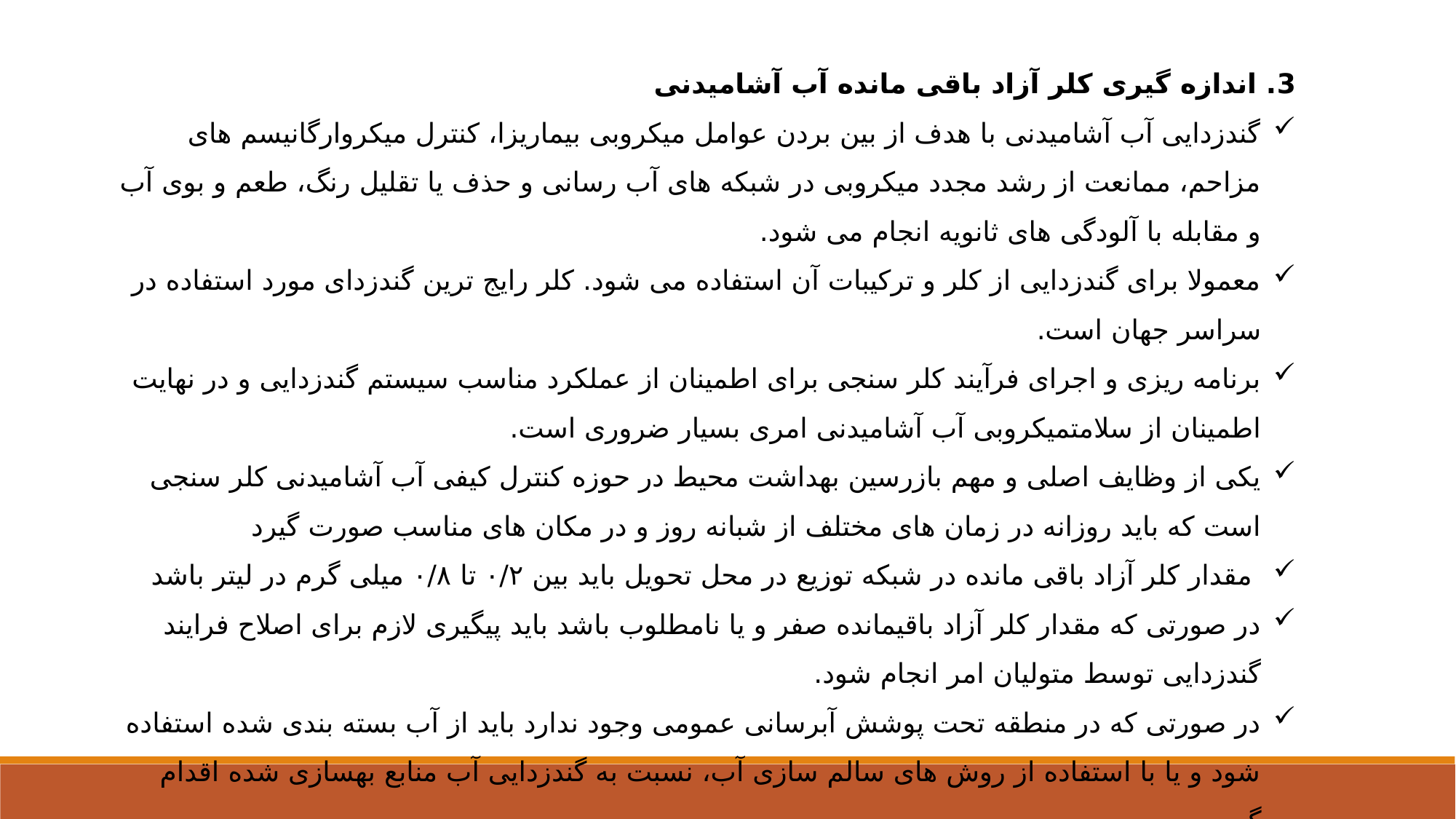

3. اندازه گیری کلر آزاد باقی مانده آب آشامیدنی
گندزدایی آب آشامیدنی با هدف از بین بردن عوامل میکروبی بیماریزا، کنترل میکروارگانیسم های مزاحم، ممانعت از رشد مجدد میکروبی در شبکه های آب رسانی و حذف یا تقلیل رنگ، طعم و بوی آب و مقابله با آلودگی های ثانویه انجام می شود.
معمولا برای گندزدایی از کلر و ترکیبات آن استفاده می شود. کلر رایج ترین گندزدای مورد استفاده در سراسر جهان است.
برنامه ریزی و اجرای فرآیند کلر سنجی برای اطمینان از عملکرد مناسب سیستم گندزدایی و در نهایت اطمینان از سلامتمیکروبی آب آشامیدنی امری بسیار ضروری است.
یکی از وظایف اصلی و مهم بازرسین بهداشت محیط در حوزه کنترل کیفی آب آشامیدنی کلر سنجی است که باید روزانه در زمان های مختلف از شبانه روز و در مکان های مناسب صورت گیرد
 مقدار کلر آزاد باقی مانده در شبکه توزیع در محل تحویل باید بین ۰/۲ تا ۰/۸ میلی گرم در لیتر باشد
در صورتی که مقدار کلر آزاد باقیمانده صفر و یا نامطلوب باشد باید پیگیری لازم برای اصلاح فرایند گندزدایی توسط متولیان امر انجام شود.
در صورتی که در منطقه تحت پوشش آبرسانی عمومی وجود ندارد باید از آب بسته بندی شده استفاده شود و یا با استفاده از روش های سالم سازی آب، نسبت به گندزدایی آب منابع بهسازی شده اقدام گردد.
 تحویل پرکلرین و آموزش نحوه ی تهیه کلر مادر ۱ درصد و نحوه ی استفاده از آن باید به صورت برنامه ریزی شده در دستور کار قرار گیرد.